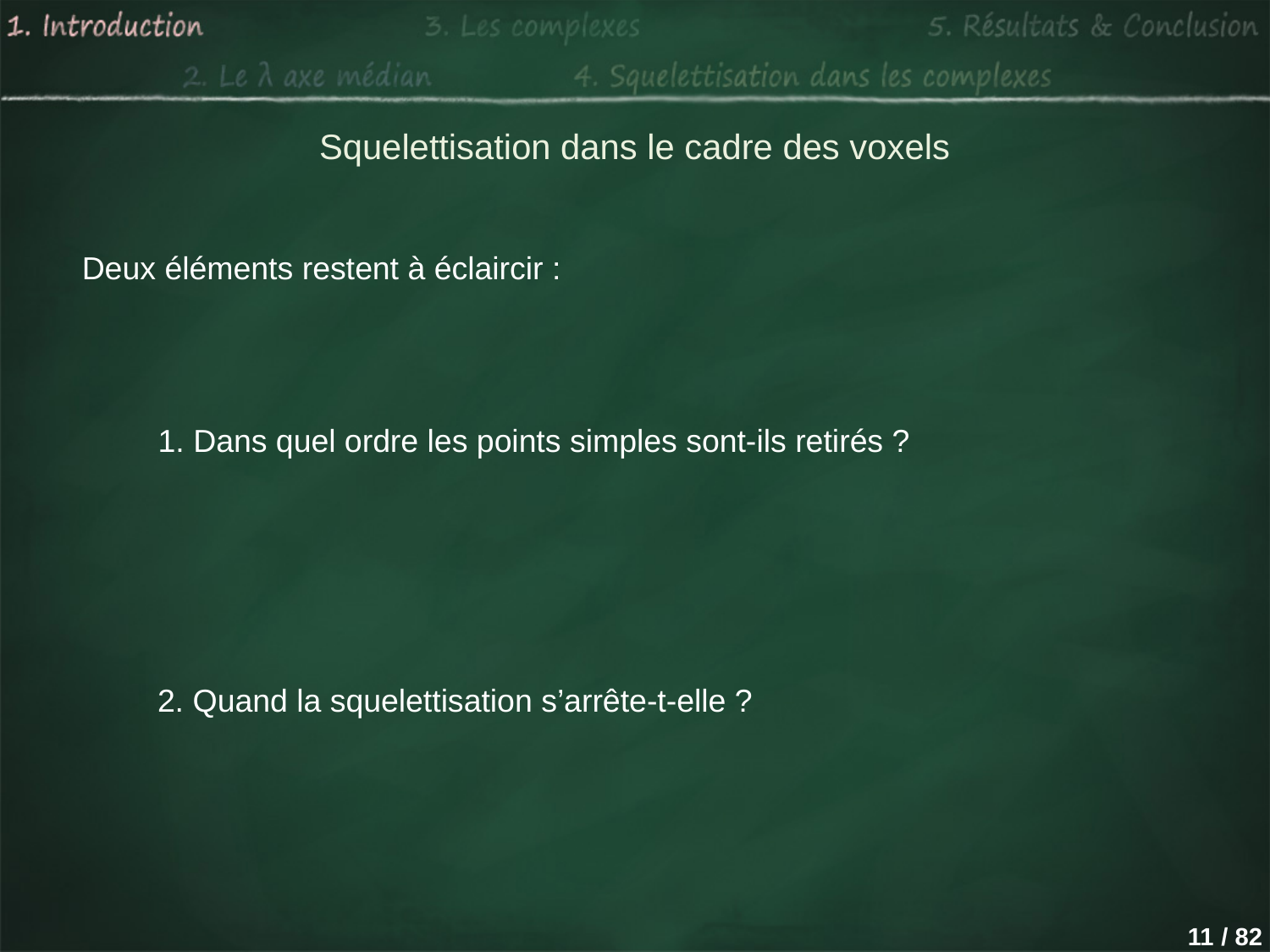

Squelettisation dans le cadre des voxels
Deux éléments restent à éclaircir :
1. Dans quel ordre les points simples sont-ils retirés ?
2. Quand la squelettisation s’arrête-t-elle ?